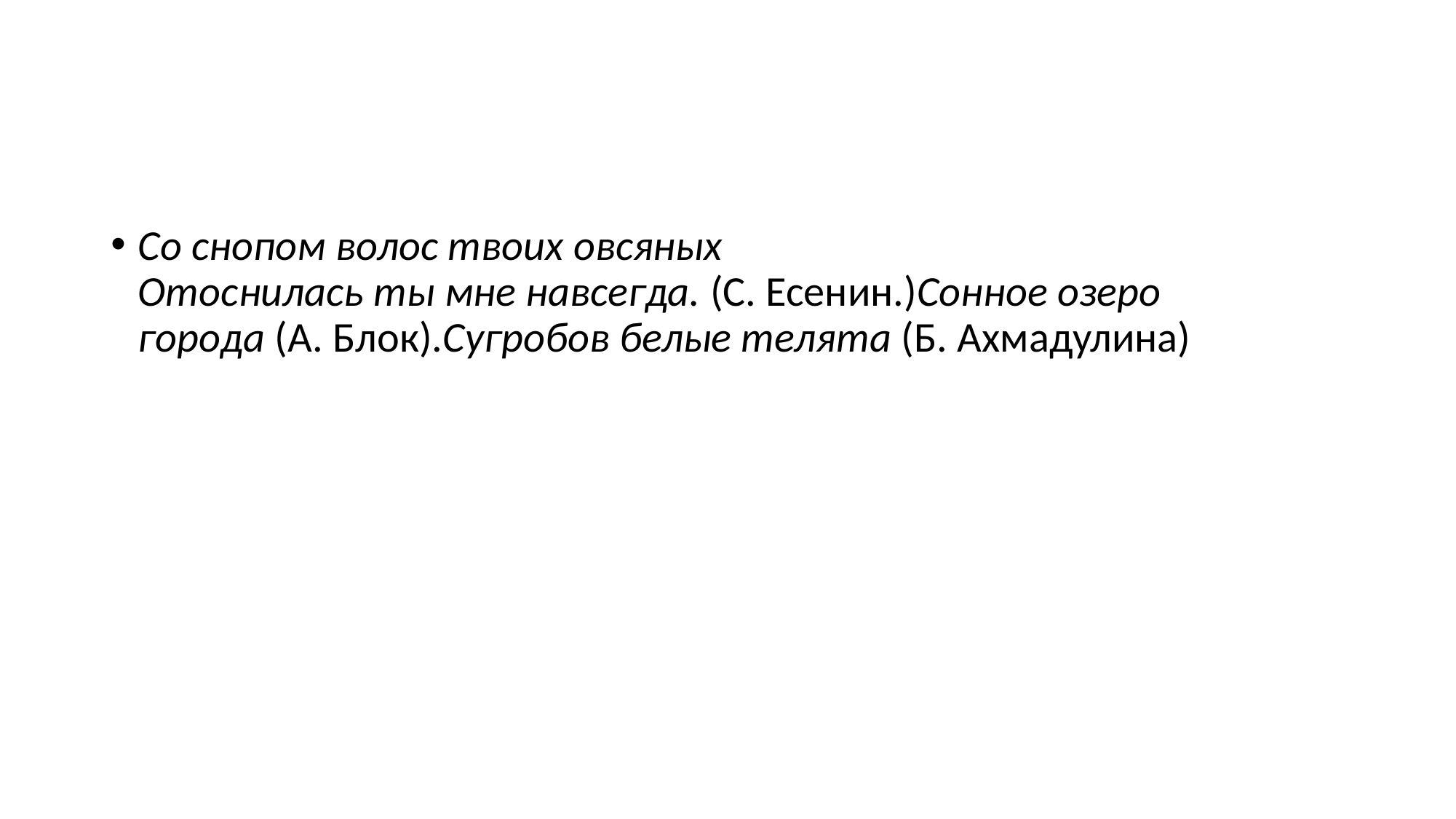

#
Со снопом волос твоих овсяных
Отоснилась ты мне навсегда. (С. Есенин.)Сонное озеро города (А. Блок).Сугробов белые телята (Б. Ахмадулина)